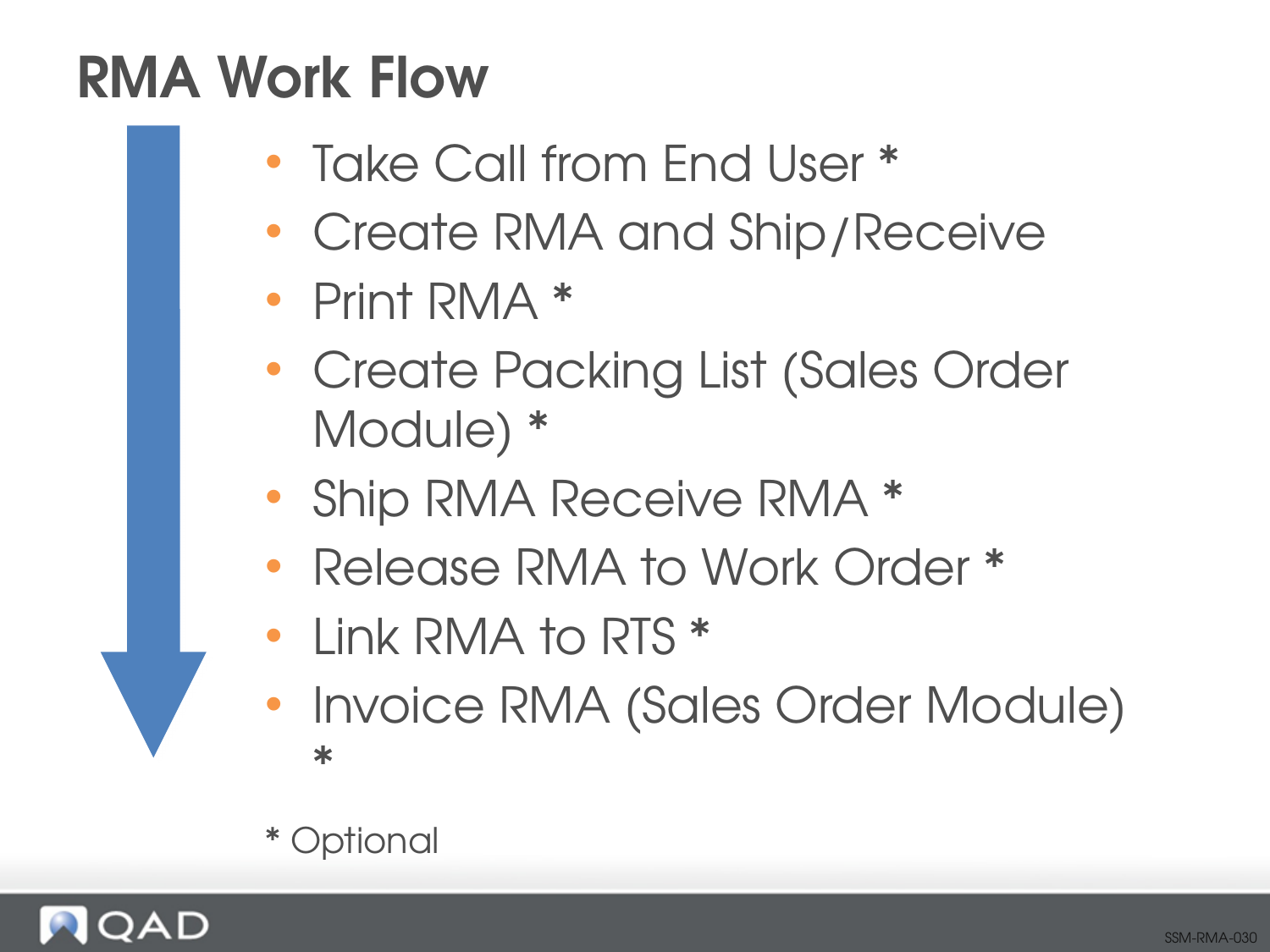

# RMA Work Flow

Take Call from End User *
Create RMA and Ship/Receive
Print RMA *
Create Packing List (Sales Order Module) *
Ship RMA Receive RMA *
Release RMA to Work Order *
Link RMA to RTS *
Invoice RMA (Sales Order Module) *

* Optional
SSM-RMA-030